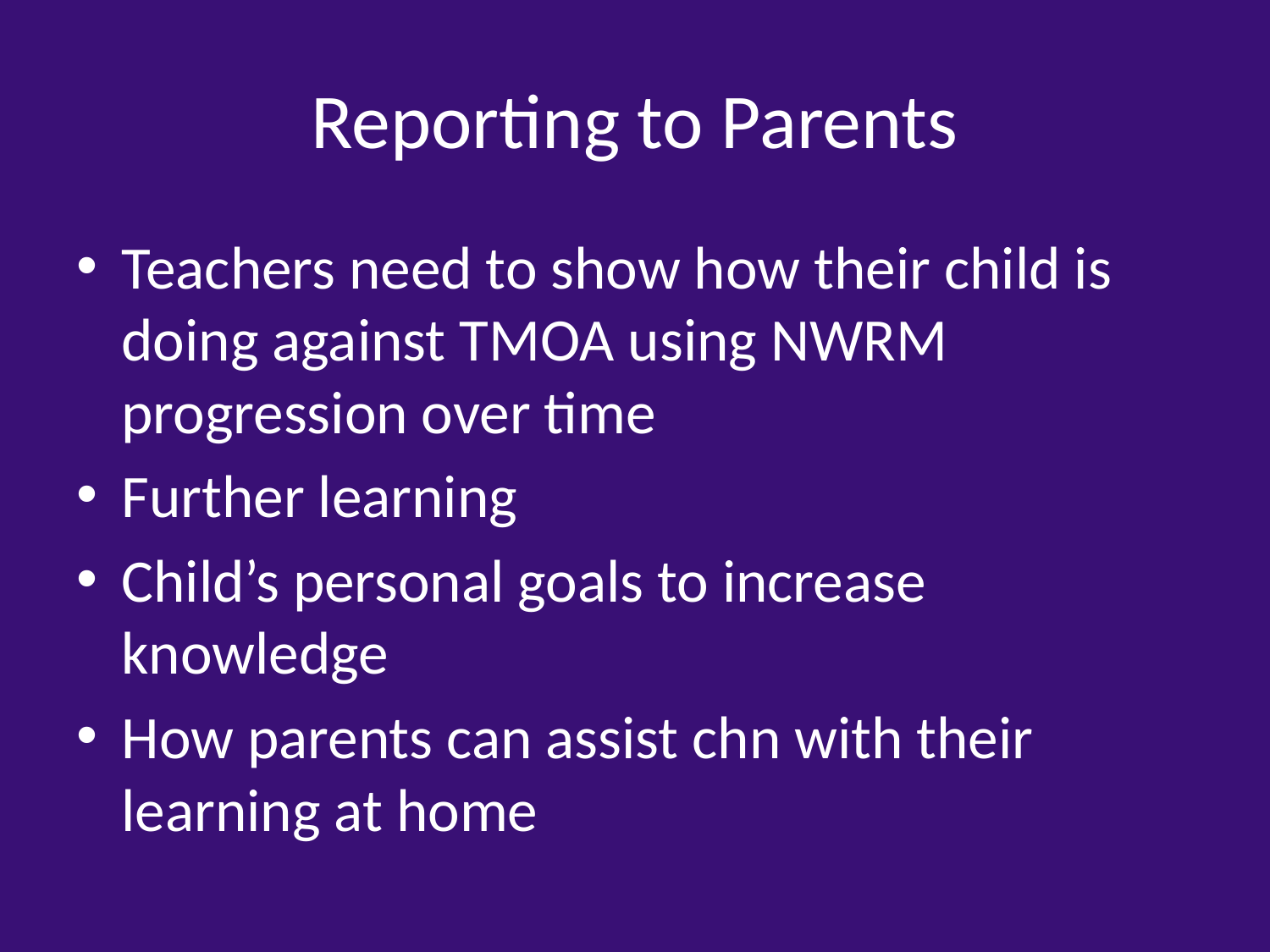

# Reporting to Parents
Teachers need to show how their child is doing against TMOA using NWRM progression over time
Further learning
Child’s personal goals to increase knowledge
How parents can assist chn with their learning at home